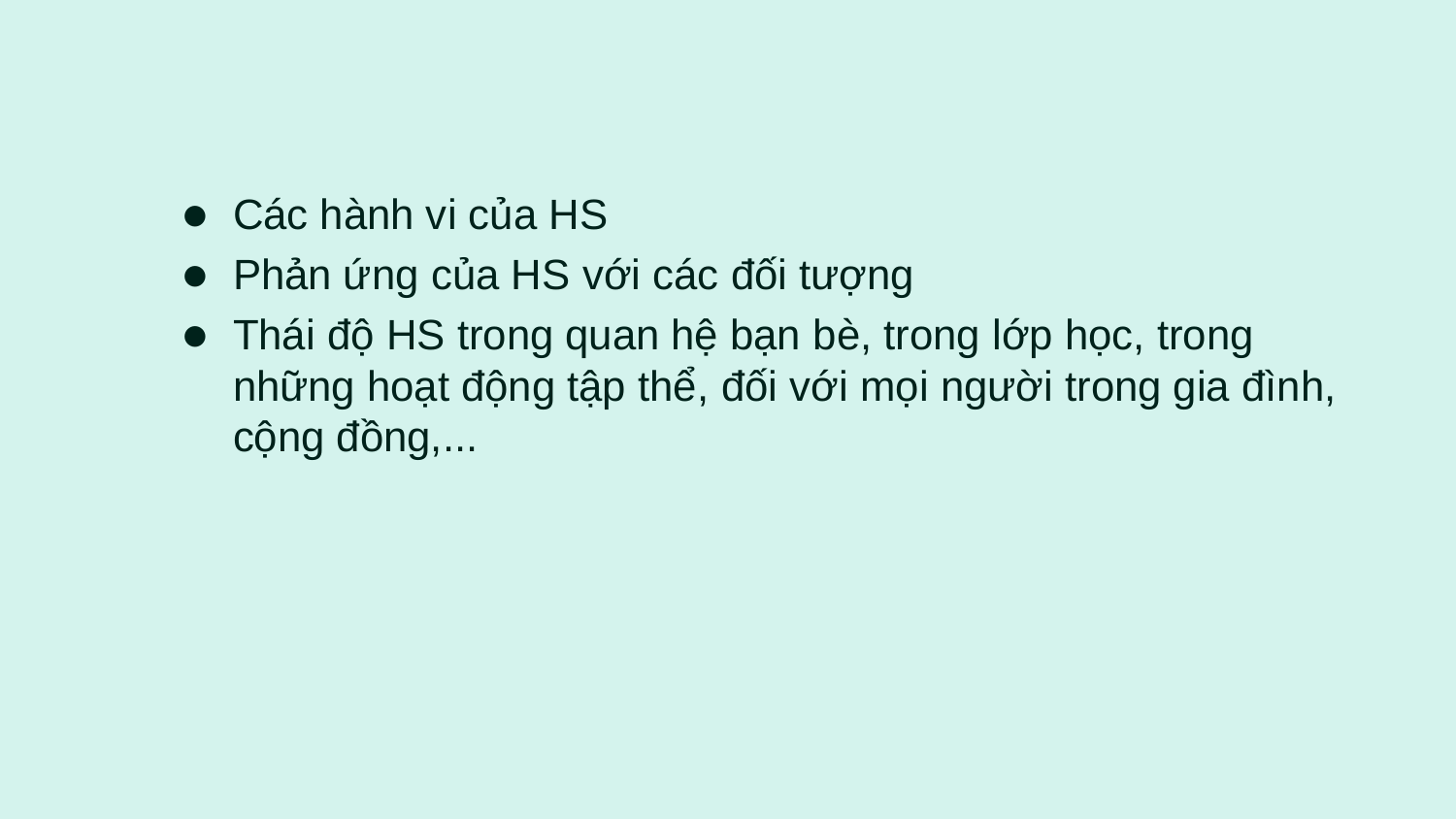

# 3.2.3. Đánh giá thái độ
Các hành vi của HS
Phản ứng của HS với các đối tượng
Thái độ HS trong quan hệ bạn bè, trong lớp học, trong những hoạt động tập thể, đối với mọi người trong gia đình, cộng đồng,...